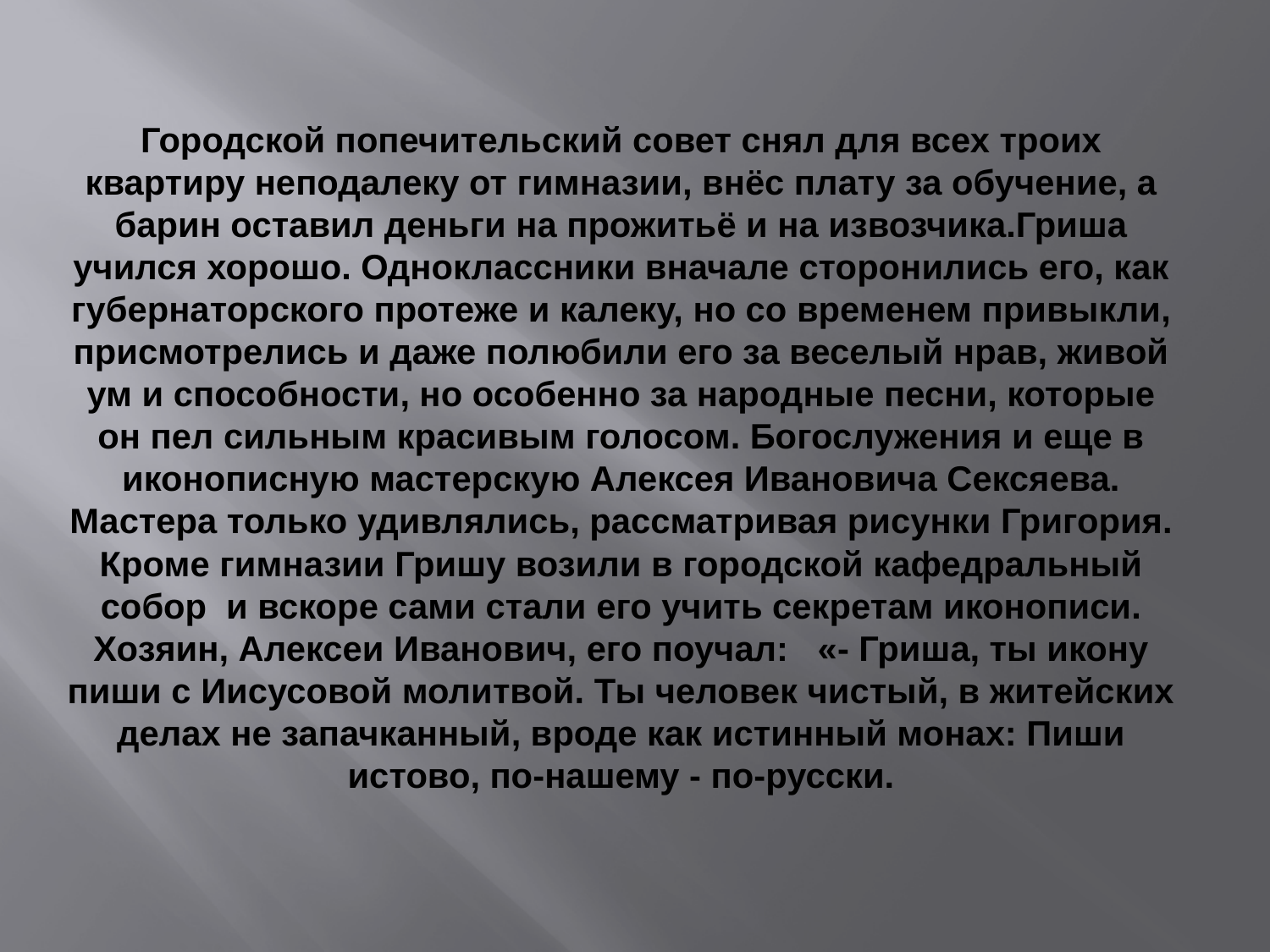

# Городской попечительский совет снял для всех троих квартиру неподалеку от гимназии, внёс плату за обучение, а барин оставил деньги на прожитьё и на извозчика.Гриша учился хорошо. Одноклассники вначале сторонились его, как губернаторского протеже и калеку, но со временем привыкли, присмотрелись и даже полюбили его за веселый нрав, живой ум и способности, но особенно за народные песни, которые он пел сильным красивым голосом. Богослужения и еще в иконописную мастерскую Алексея Ивановича Сексяева. Мастера только удивлялись, рассматривая рисунки Григория. Кроме гимназии Гришу возили в городской кафедральный собор  и вскоре сами стали его учить секретам иконописи. Хозяин, Алексеи Иванович, его поучал:   «- Гриша, ты икону пиши с Иисусовой молитвой. Ты человек чистый, в житейских делах не запачканный, вроде как истинный монах: Пиши истово, по-нашему - по-русски.